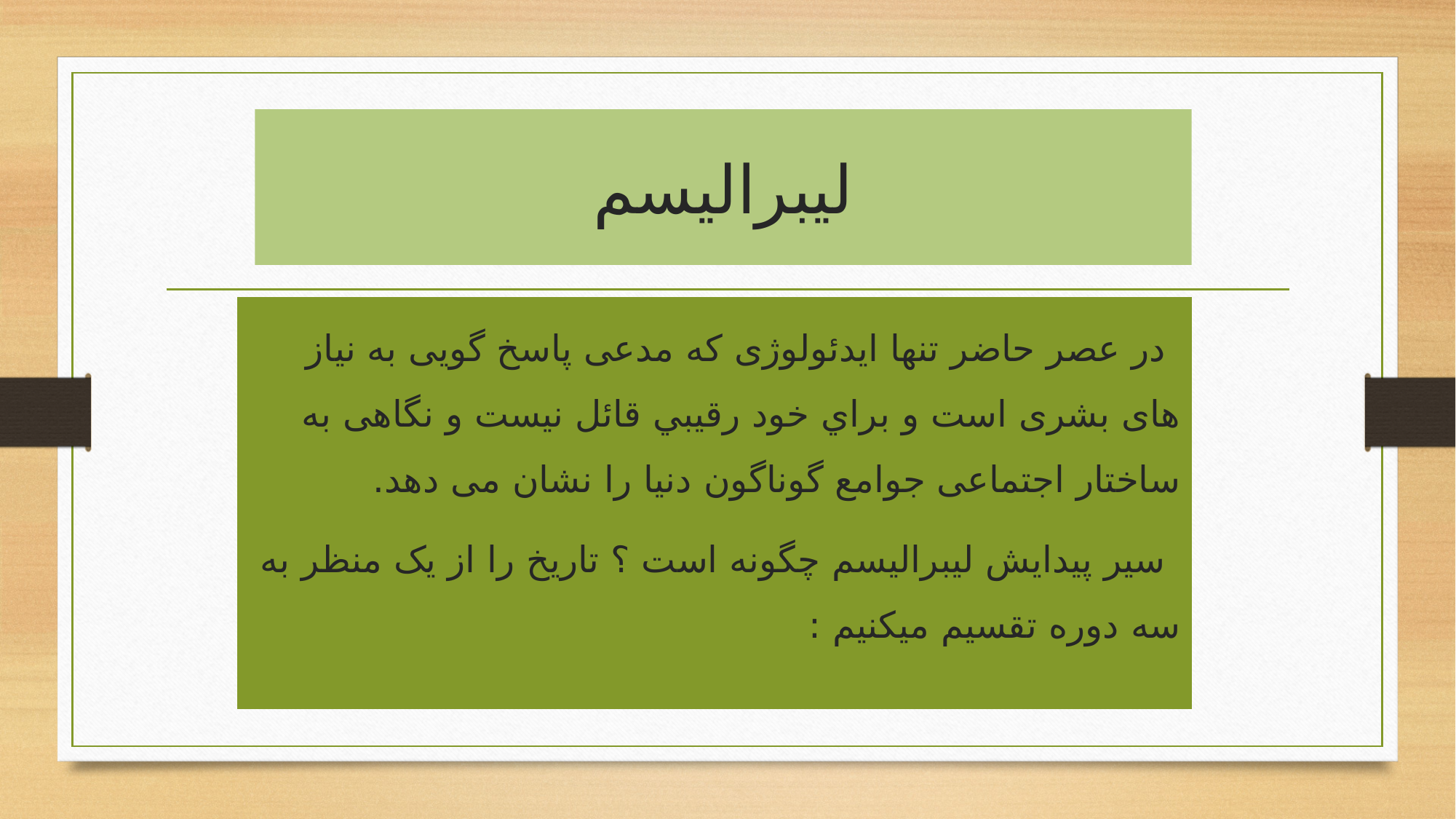

# ليبراليسم
در عصر حاضر تنها ایدئولوژی که مدعی پاسخ گویی به نیاز های بشری است و براي خود رقيبي قائل نيست و نگاهی به ساختار اجتماعی جوامع گوناگون دنیا را نشان می دهد.
سیر پیدایش لیبرالیسم چگونه است ؟ تاریخ را از یک منظر به سه دوره تقسیم میکنیم :